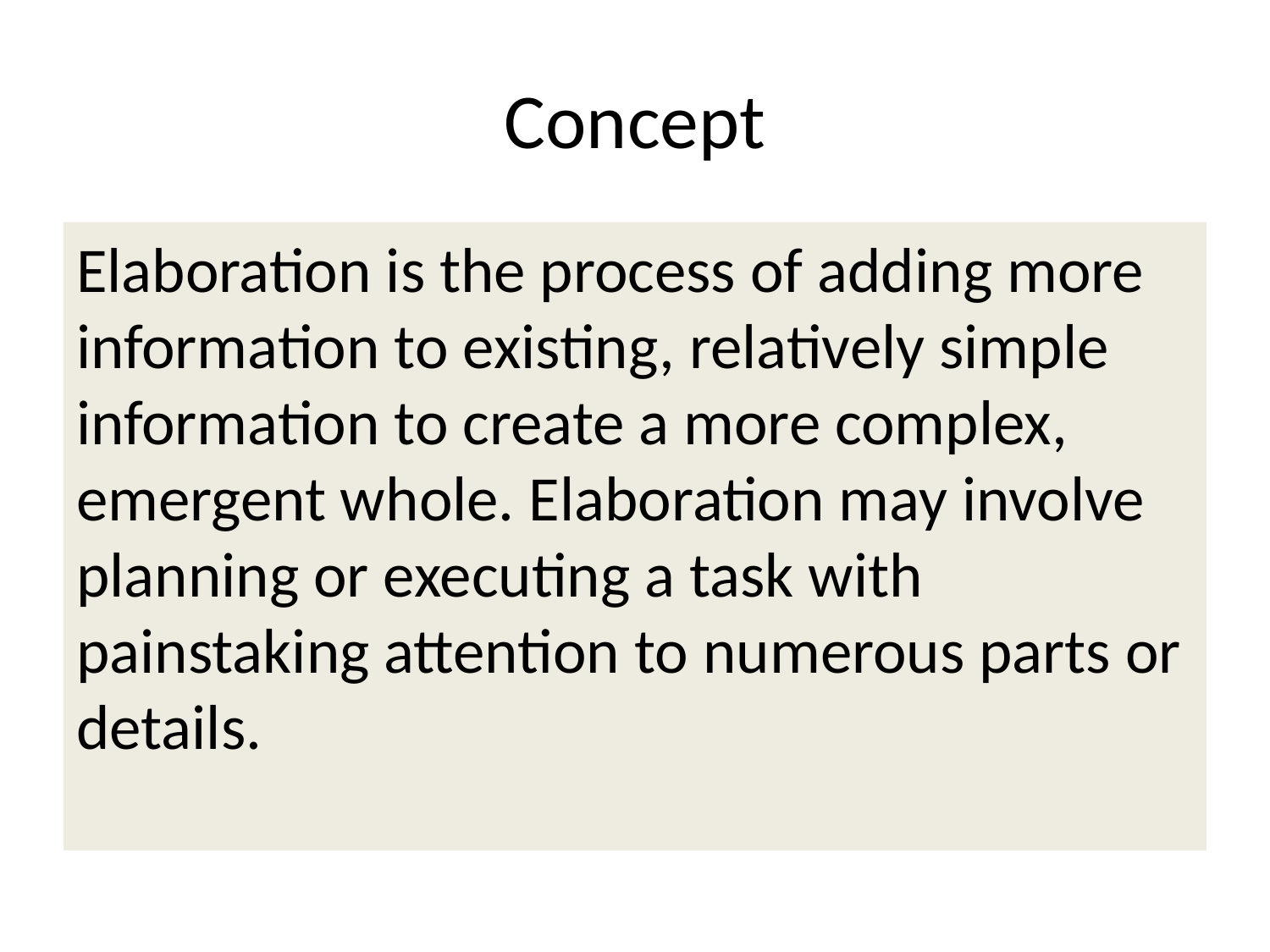

# Concept
Elaboration is the process of adding more information to existing, relatively simple information to create a more complex, emergent whole. Elaboration may involve planning or executing a task with painstaking attention to numerous parts or details.